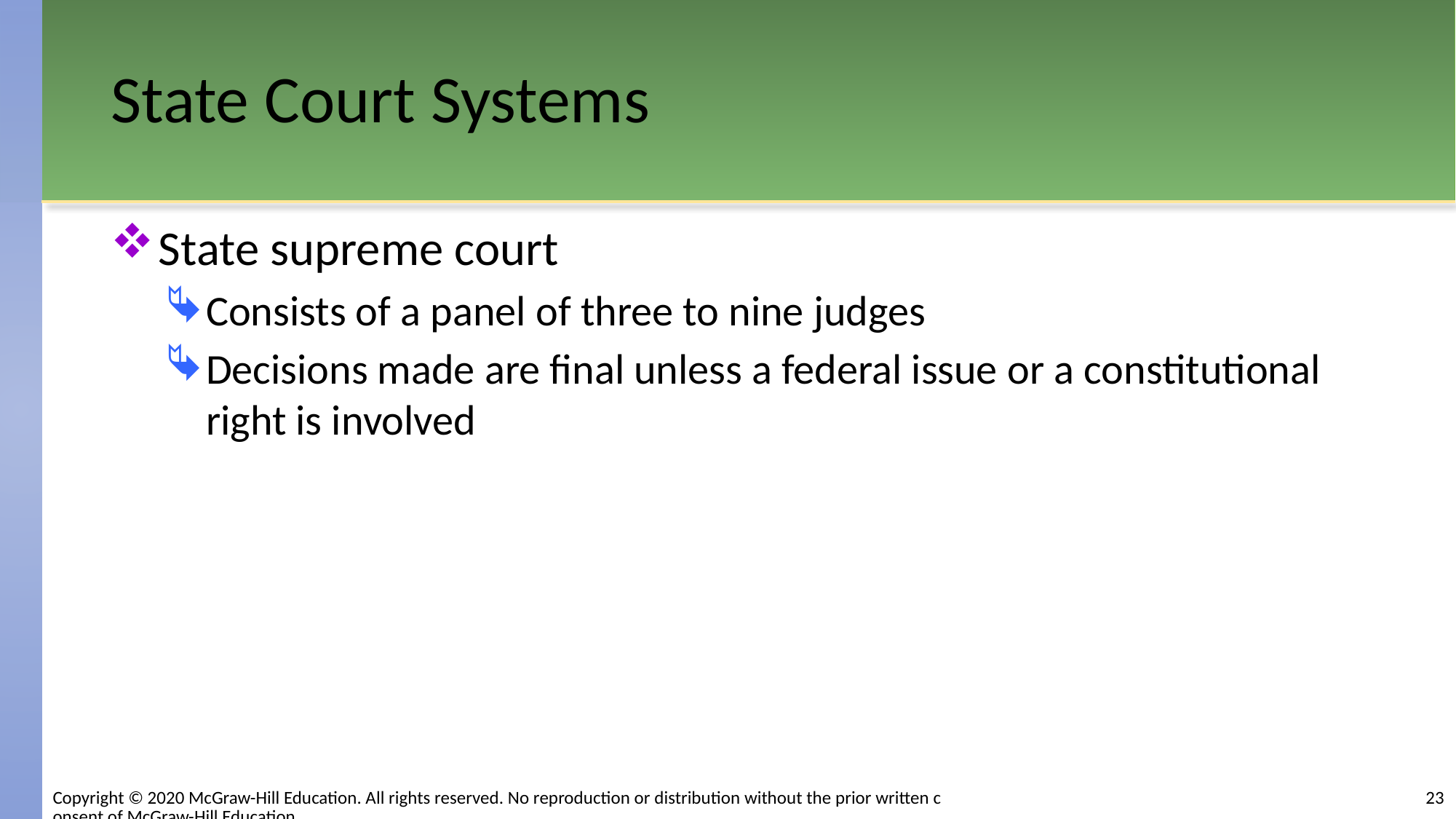

# State Court Systems
State supreme court
Consists of a panel of three to nine judges
Decisions made are final unless a federal issue or a constitutional right is involved
23
Copyright © 2020 McGraw-Hill Education. All rights reserved. No reproduction or distribution without the prior written consent of McGraw-Hill Education.